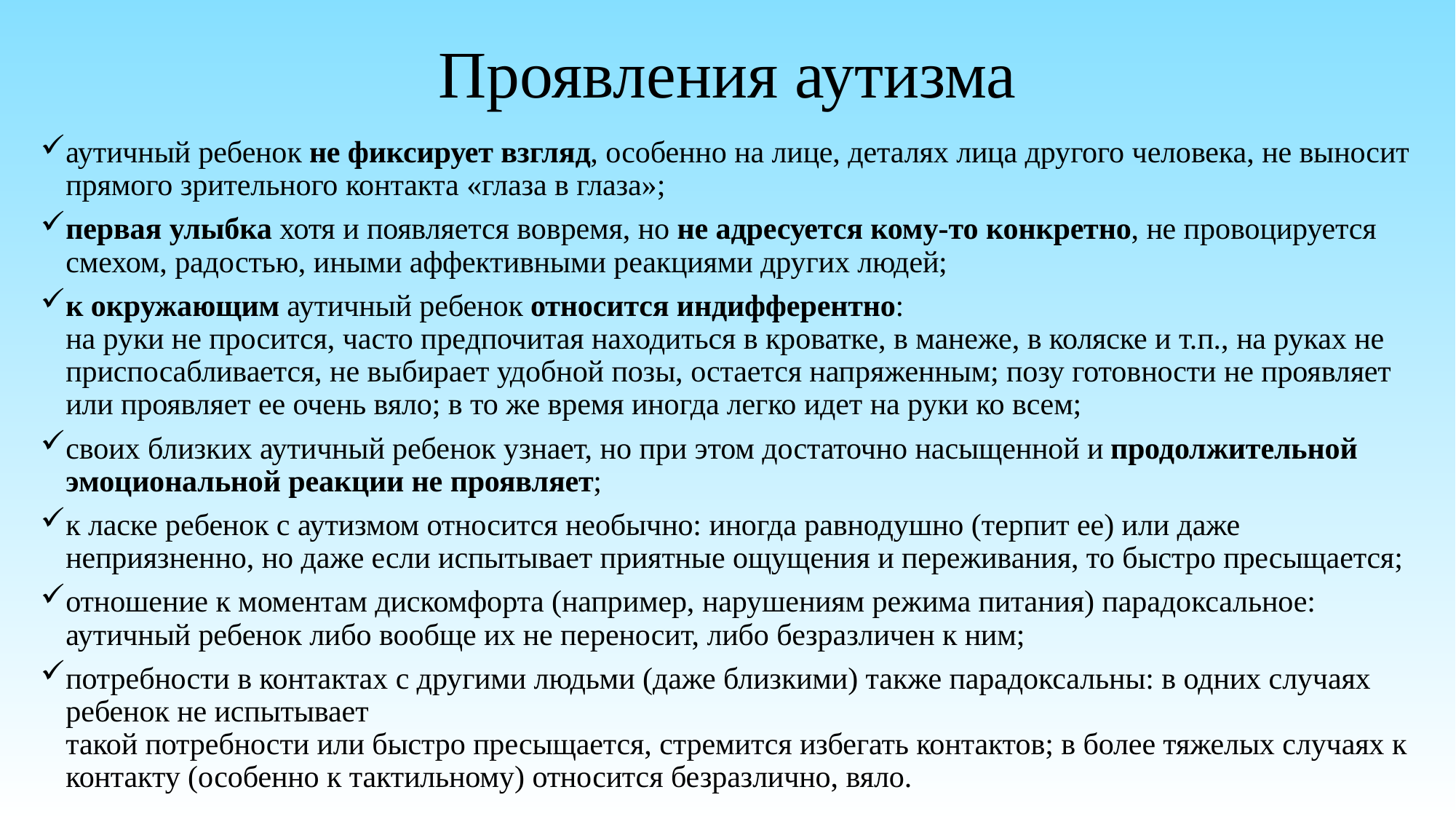

# Проявления аутизма
аутичный ребенок не фиксирует взгляд, особенно на лице, деталях лица другого человека, не выносит прямого зрительного контакта «глаза в глаза»;
первая улыбка хотя и появляется вовремя, но не адресуется кому-то конкретно, не провоцируется смехом, радостью, иными аффективными реакциями других людей;
к окружающим аутичный ребенок относится индифферентно:
на руки не просится, часто предпочитая находиться в кроватке, в манеже, в коляске и т.п., на руках не приспосабливается, не выбирает удобной позы, остается напряженным; позу готовности не проявляет или проявляет ее очень вяло; в то же время иногда легко идет на руки ко всем;
своих близких аутичный ребенок узнает, но при этом достаточно насыщенной и продолжительной эмоциональной реакции не проявляет;
к ласке ребенок с аутизмом относится необычно: иногда равнодушно (терпит ее) или даже неприязненно, но даже если испытывает приятные ощущения и переживания, то быстро пресыщается;
отношение к моментам дискомфорта (например, нарушениям режима питания) парадоксальное: аутичный ребенок либо вообще их не переносит, либо безразличен к ним;
потребности в контактах с другими людьми (даже близкими) также парадоксальны: в одних случаях ребенок не испытывает
такой потребности или быстро пресыщается, стремится избегать контактов; в более тяжелых случаях к контакту (особенно к тактильному) относится безразлично, вяло.